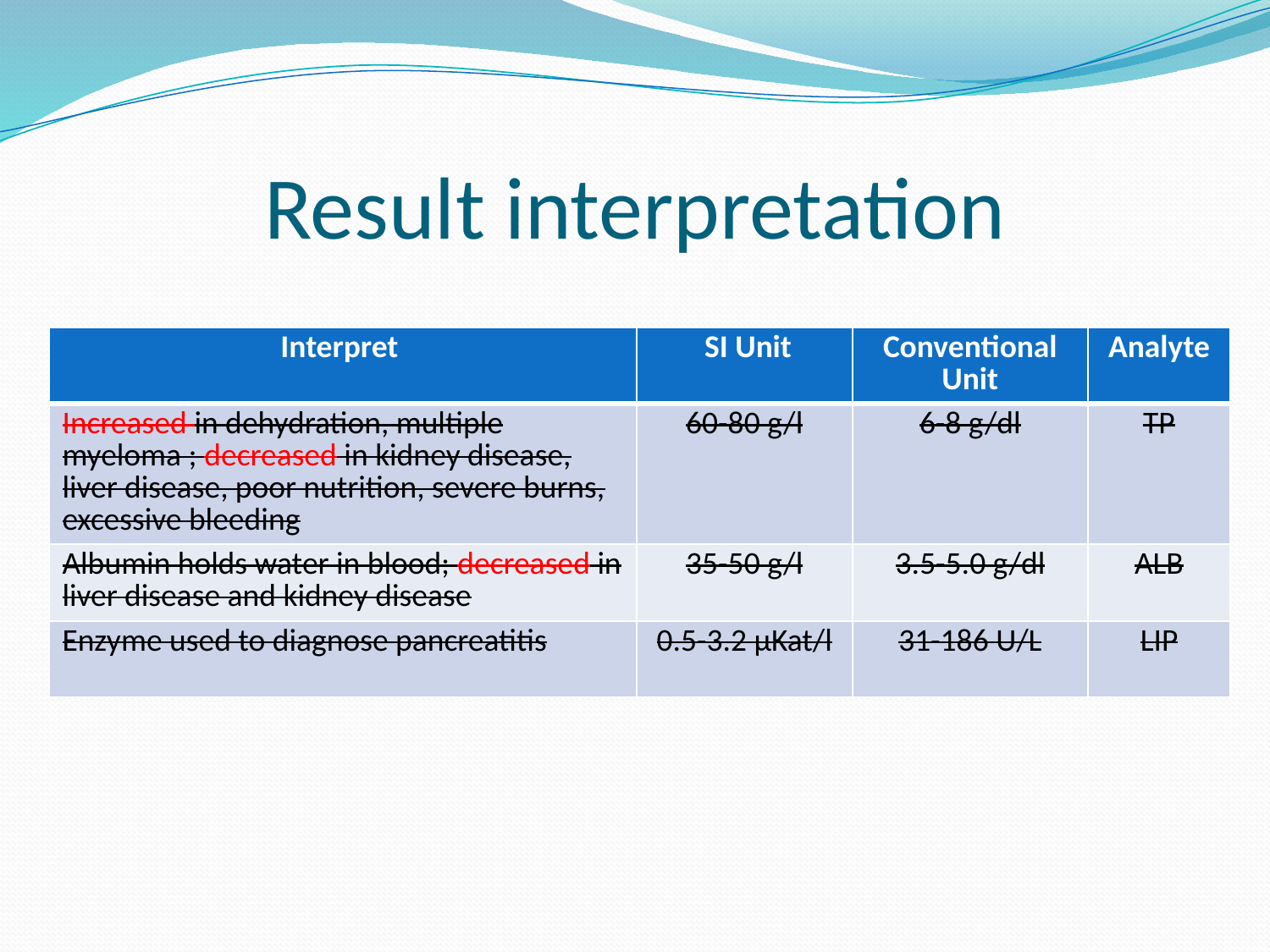

# Result interpretation
| Interpret | SI Unit | Conventional Unit | Analyte |
| --- | --- | --- | --- |
| Increased in dehydration, multiple myeloma ; decreased in kidney disease, liver disease, poor nutrition, severe burns, excessive bleeding | 60-80 g/l | 6-8 g/dl | TP |
| Albumin holds water in blood; decreased in liver disease and kidney disease | 35-50 g/l | 3.5-5.0 g/dl | ALB |
| Enzyme used to diagnose pancreatitis | 0.5-3.2 µKat/l | 31-186 U/L | LIP |